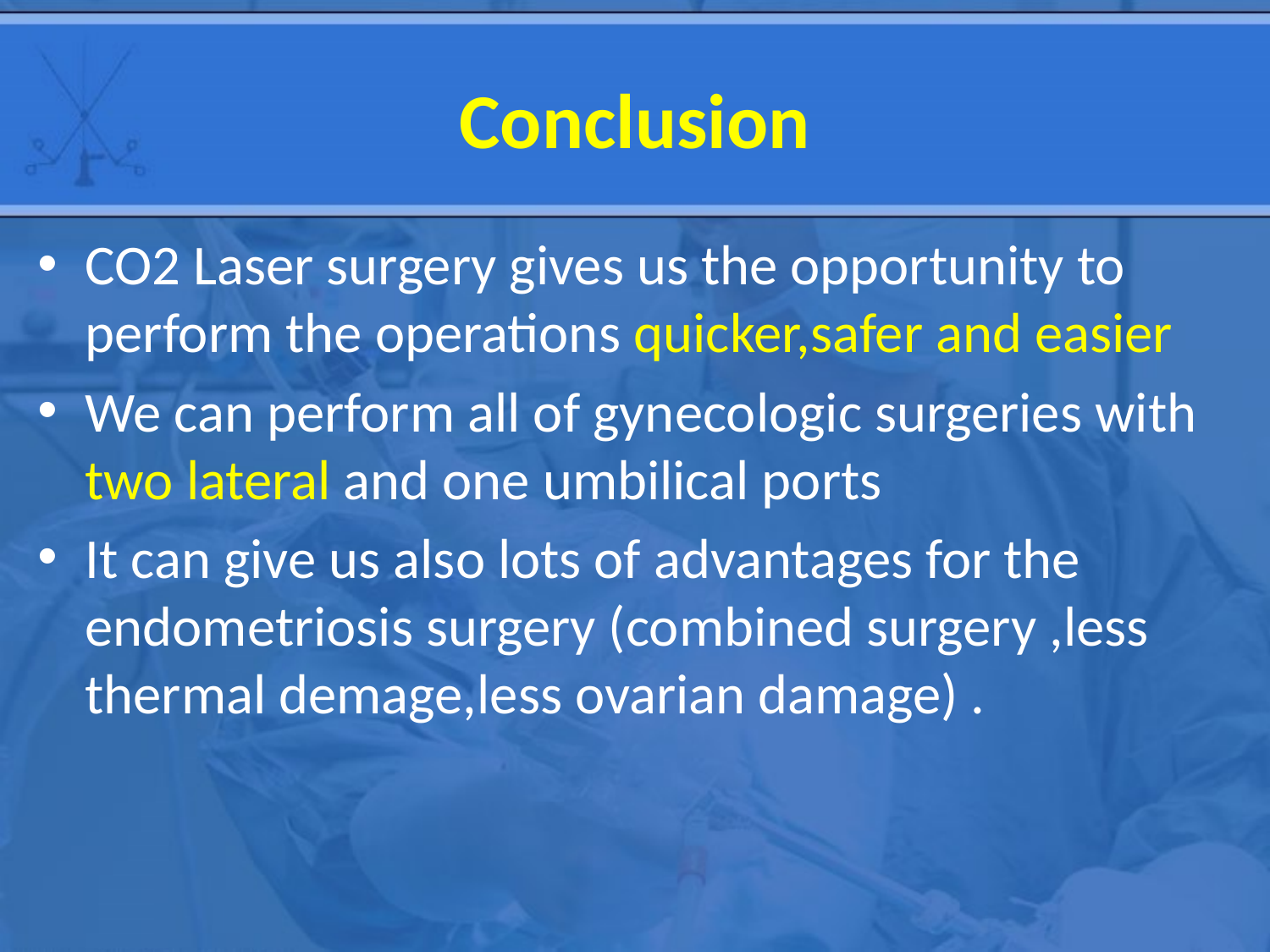

# Conclusion
CO2 Laser surgery gives us the opportunity to perform the operations quicker,safer and easier
We can perform all of gynecologic surgeries with two lateral and one umbilical ports
It can give us also lots of advantages for the endometriosis surgery (combined surgery ,less thermal demage,less ovarian damage) .